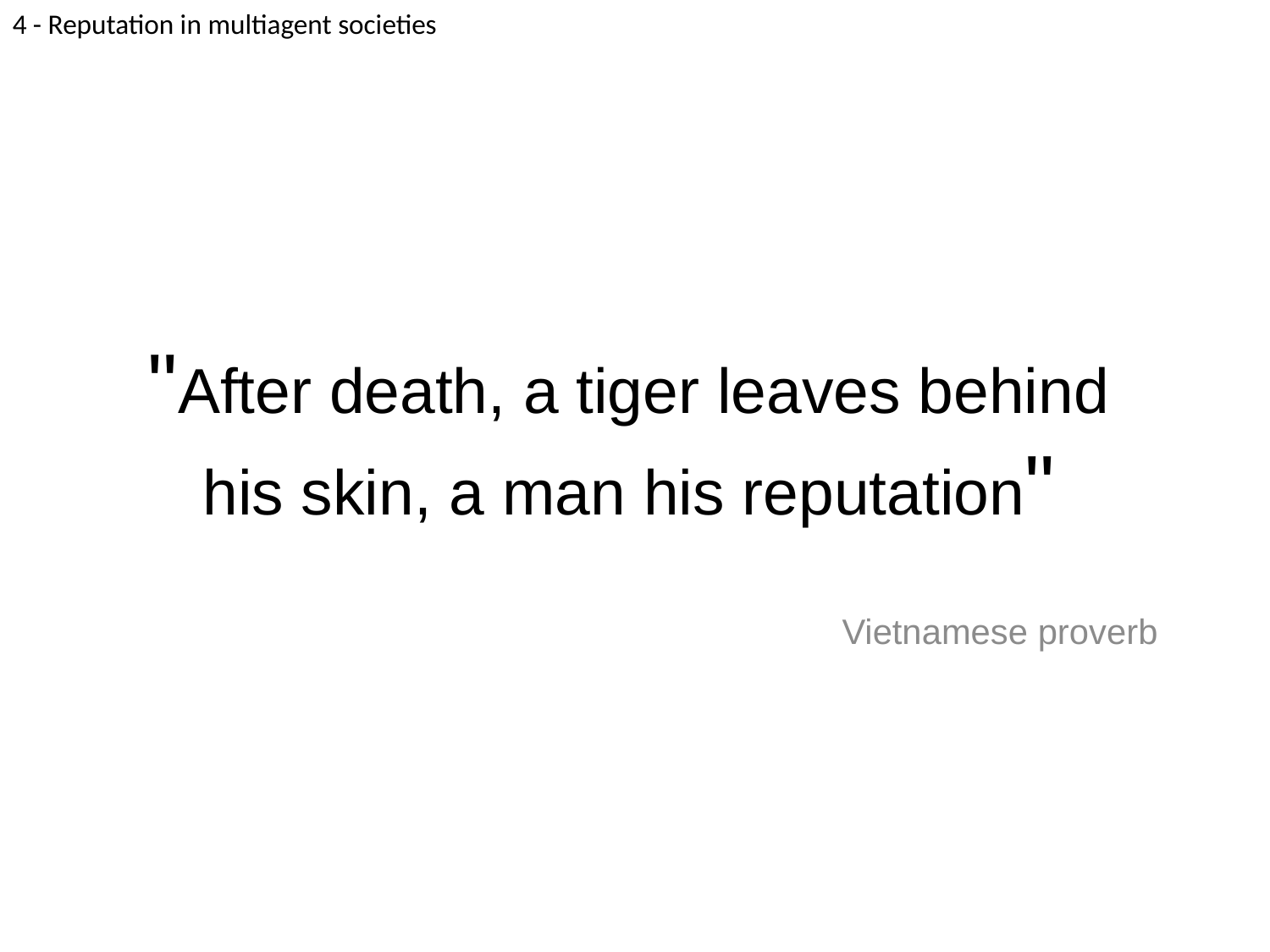

4 - Reputation in multiagent societies
"After death, a tiger leaves behind his skin, a man his reputation"
Vietnamese proverb